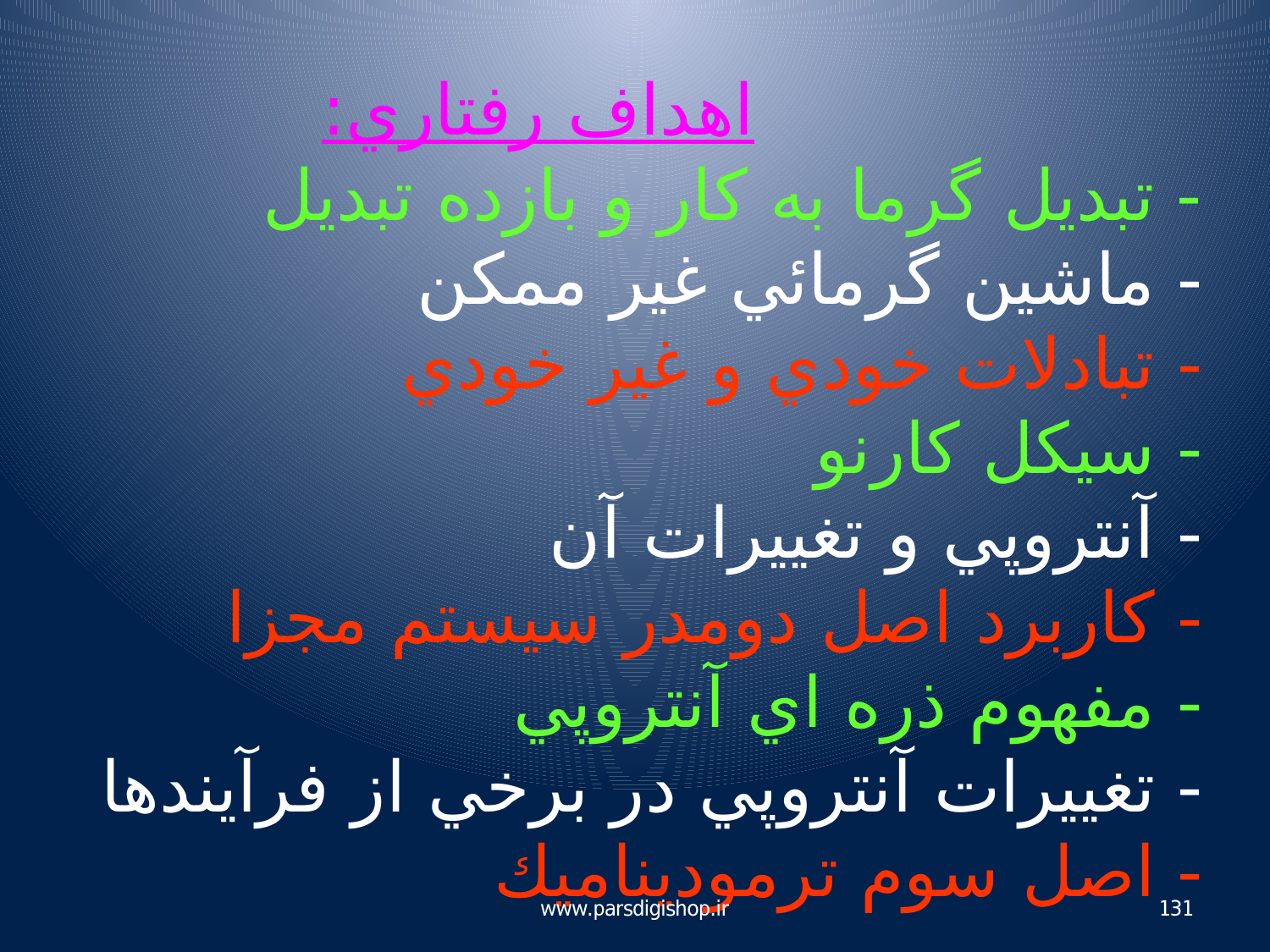

# اهداف رفتاري: - تبديل گرما به كار و بازده تبديل - ماشين گرمائي غير ممكن - تبادلات خودي و غير خودي - سيكل كارنو - آنتروپي و تغييرات آن - كاربرد اصل دومدر سيستم مجزا - مفهوم ذره اي آنتروپي - تغييرات آنترو	پي در برخي از فرآيندها - اصل سوم ترموديناميك
www.parsdigishop.ir
131